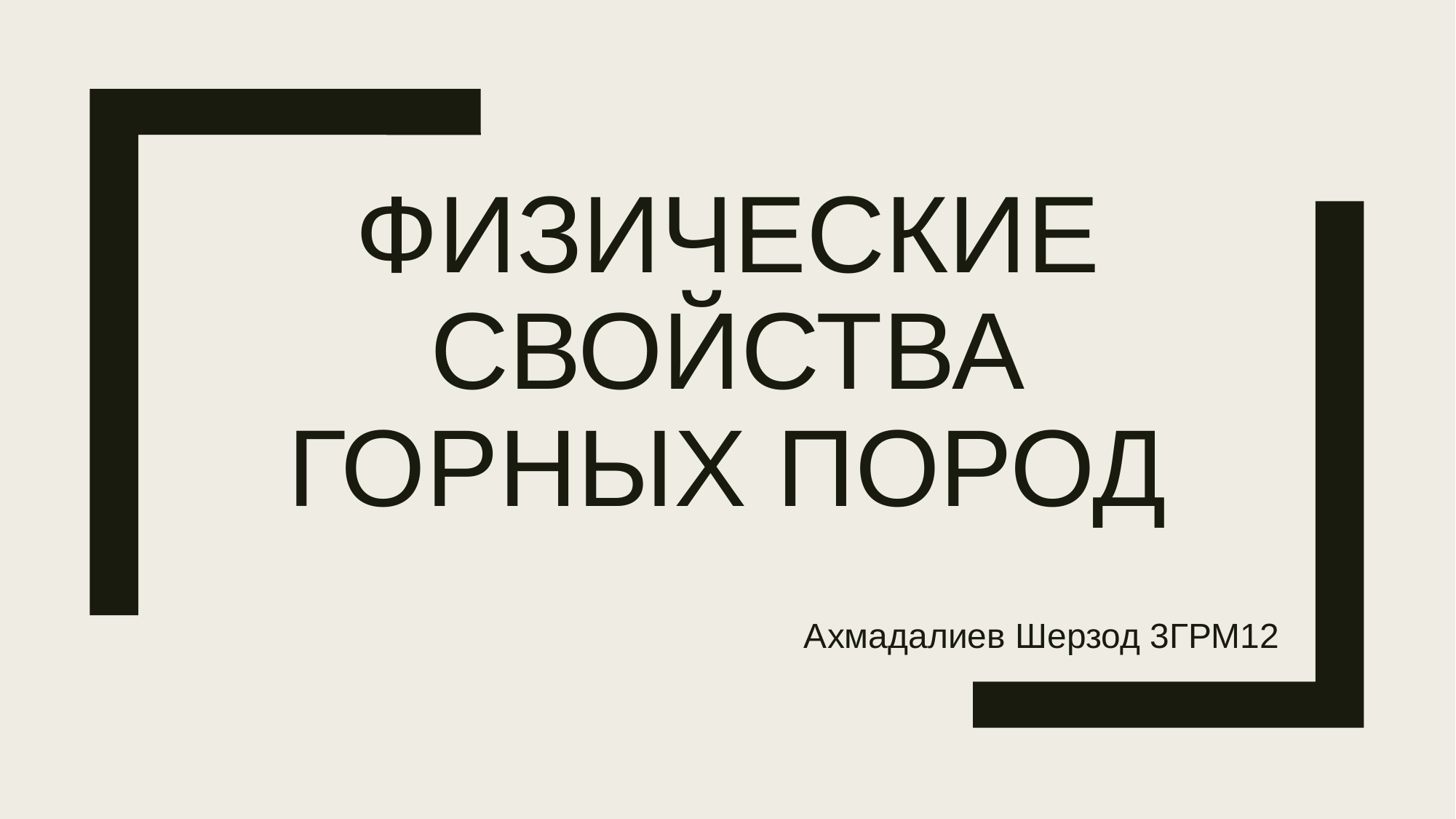

# Физические свойства горных пород
Ахмадалиев Шерзод 3ГРМ12